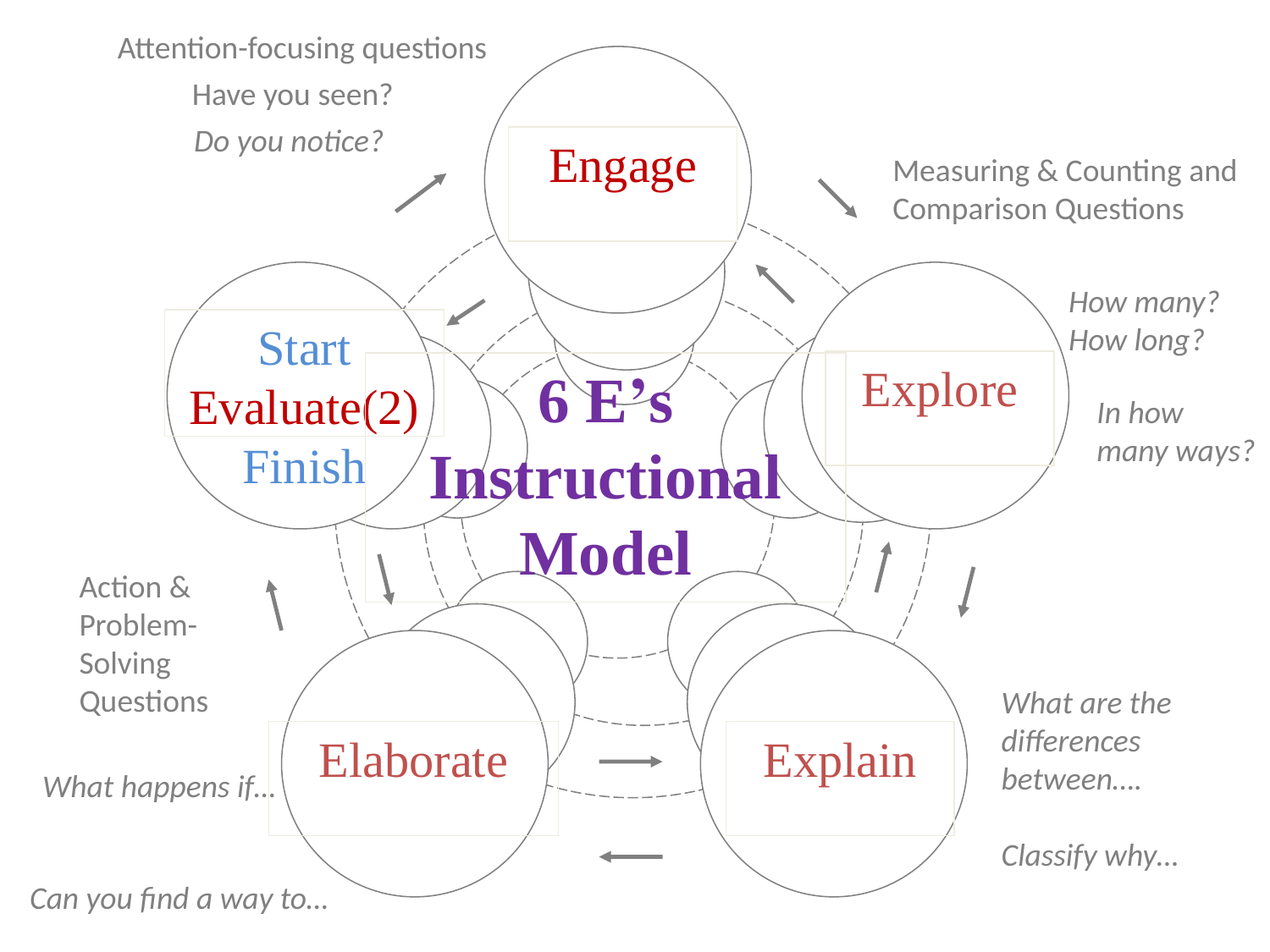

Attention-focusing questions

Have you seen?

Do you notice?
Engage
Measuring & Counting and
Comparison Questions

How many?
How long?

Start
Evaluate(2)
Finish

Explore
6 E’s Instructional Model
In how
many ways?

Action &
Problem-
Solving
Questions

What are the differences between….

Classify why…
Elaborate
Explain
What happens if…

Can you find a way to…